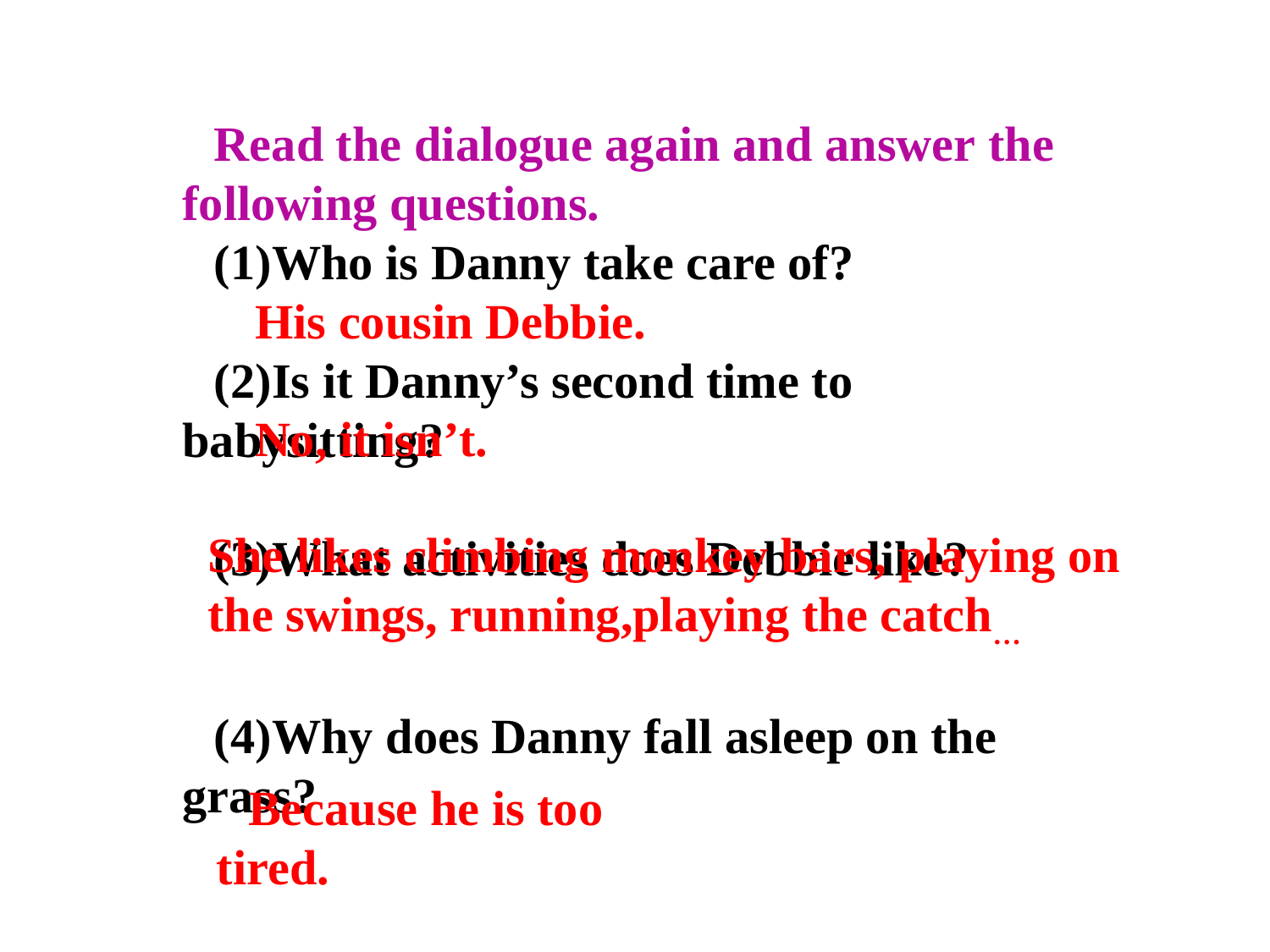

Read the dialogue again and answer the following questions.
(1)Who is Danny take care of?

(2)Is it Danny’s second time to babysitting?

(3)What activities does Debbie like?

(4)Why does Danny fall asleep on the grass?
His cousin Debbie.
No, it isn’t.
She likes climbing monkey bars, playing on
the swings, running,playing the catch…
Because he is too tired.